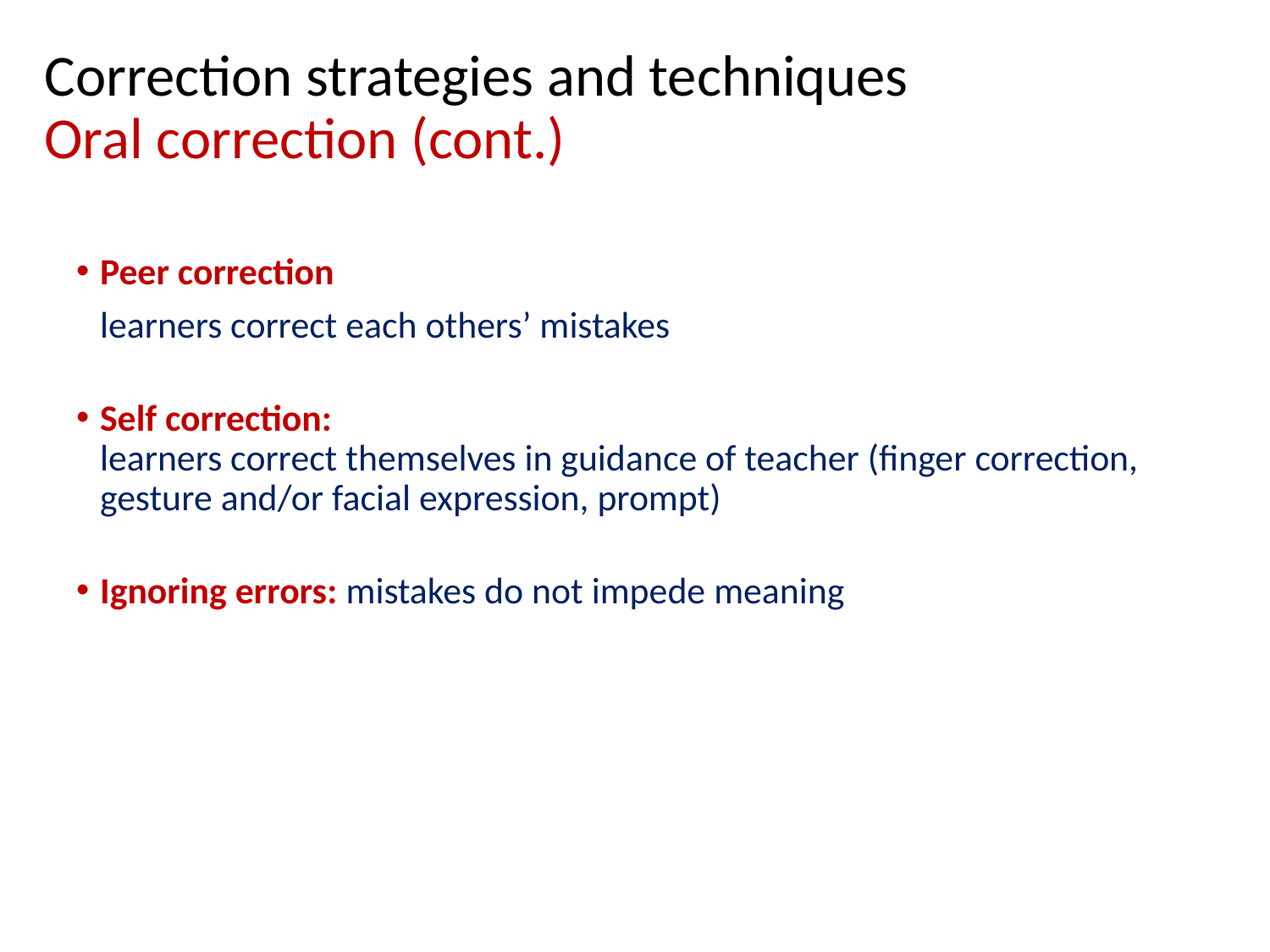

# Correction strategies and techniques Oral correction (cont.)
Peer correction
	learners correct each others’ mistakes
Self correction:
learners correct themselves in guidance of teacher (finger correction, gesture and/or facial expression, prompt)
Ignoring errors: mistakes do not impede meaning